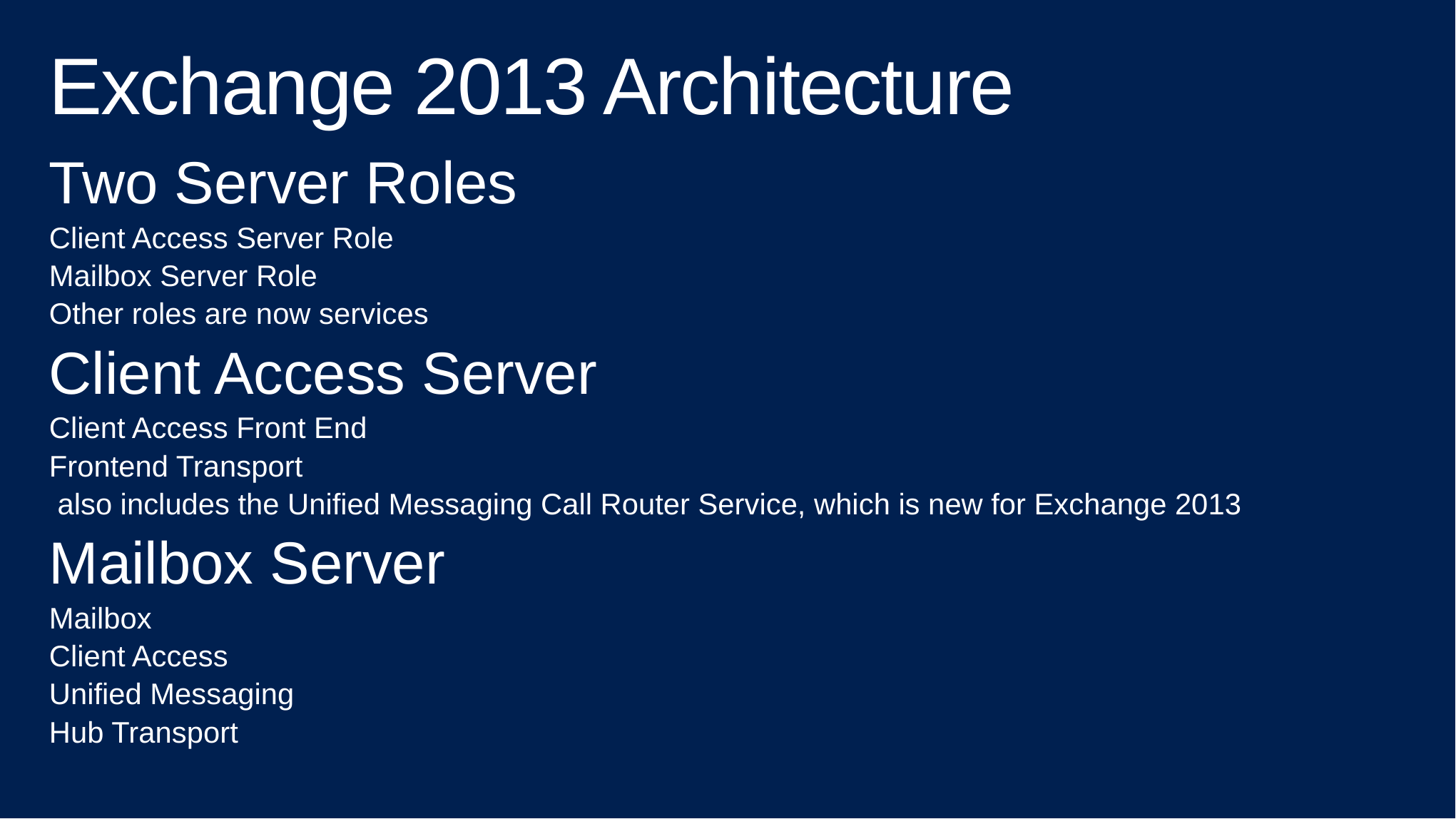

# Exchange 2013 Architecture
Two Server Roles
Client Access Server Role
Mailbox Server Role
Other roles are now services
Client Access Server
Client Access Front End
Frontend Transport
 also includes the Unified Messaging Call Router Service, which is new for Exchange 2013
Mailbox Server
Mailbox
Client Access
Unified Messaging
Hub Transport